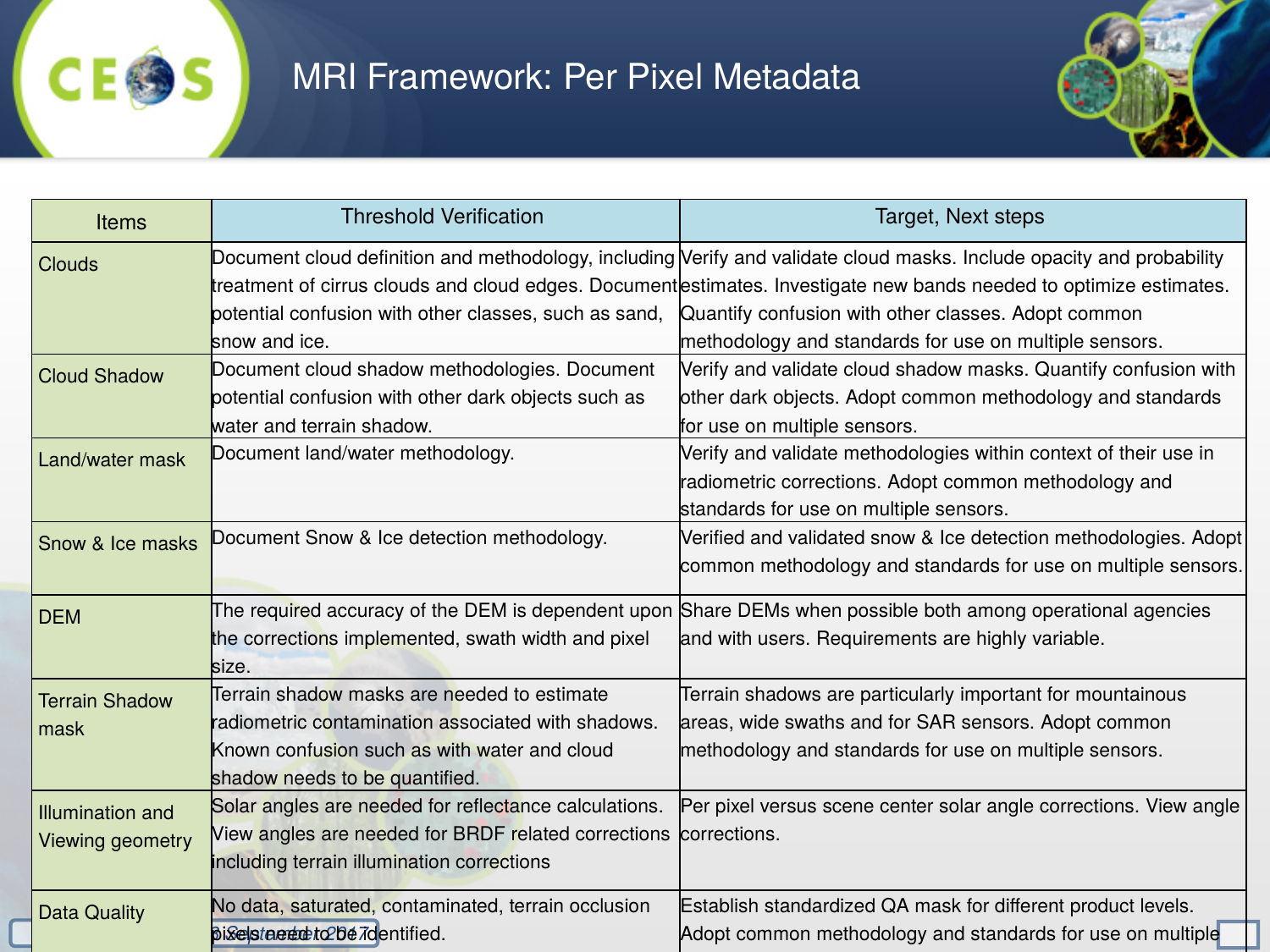

MRI Framework: Per Pixel Metadata

| Items | Threshold Verification | Target, Next steps |
| --- | --- | --- |
| Clouds | Document cloud definition and methodology, including treatment of cirrus clouds and cloud edges. Document potential confusion with other classes, such as sand, snow and ice. | Verify and validate cloud masks. Include opacity and probability estimates. Investigate new bands needed to optimize estimates. Quantify confusion with other classes. Adopt common methodology and standards for use on multiple sensors. |
| Cloud Shadow | Document cloud shadow methodologies. Document potential confusion with other dark objects such as water and terrain shadow. | Verify and validate cloud shadow masks. Quantify confusion with other dark objects. Adopt common methodology and standards for use on multiple sensors. |
| Land/water  mask | Document land/water methodology. | Verify and validate methodologies within context of their use in radiometric corrections. Adopt common methodology and standards for use on multiple sensors. |
| Snow & Ice  masks | Document Snow & Ice detection methodology. | Verified and validated snow & Ice detection methodologies. Adopt common methodology and standards for use on multiple sensors. |
| DEM | The required accuracy of the DEM is dependent upon the corrections implemented, swath width and pixel size. | Share DEMs when possible both among operational agencies and with users. Requirements are highly variable. |
| Terrain  Shadow mask | Terrain shadow masks are needed to estimate radiometric contamination associated with shadows. Known confusion such as with water and cloud shadow needs to be quantified. | Terrain shadows are particularly important for mountainous areas, wide swaths and for SAR sensors. Adopt common methodology and standards for use on multiple sensors. |
| Illumination and Viewing geometry | Solar angles are needed for reflectance calculations. View angles are needed for BRDF related corrections including terrain illumination corrections | Per pixel versus scene center solar angle corrections. View angle corrections. |
| Data Quality | No data, saturated, contaminated, terrain occlusion pixels need to be identified. | Establish standardized QA mask for different product levels. Adopt common methodology and standards for use on multiple sensors. |
14